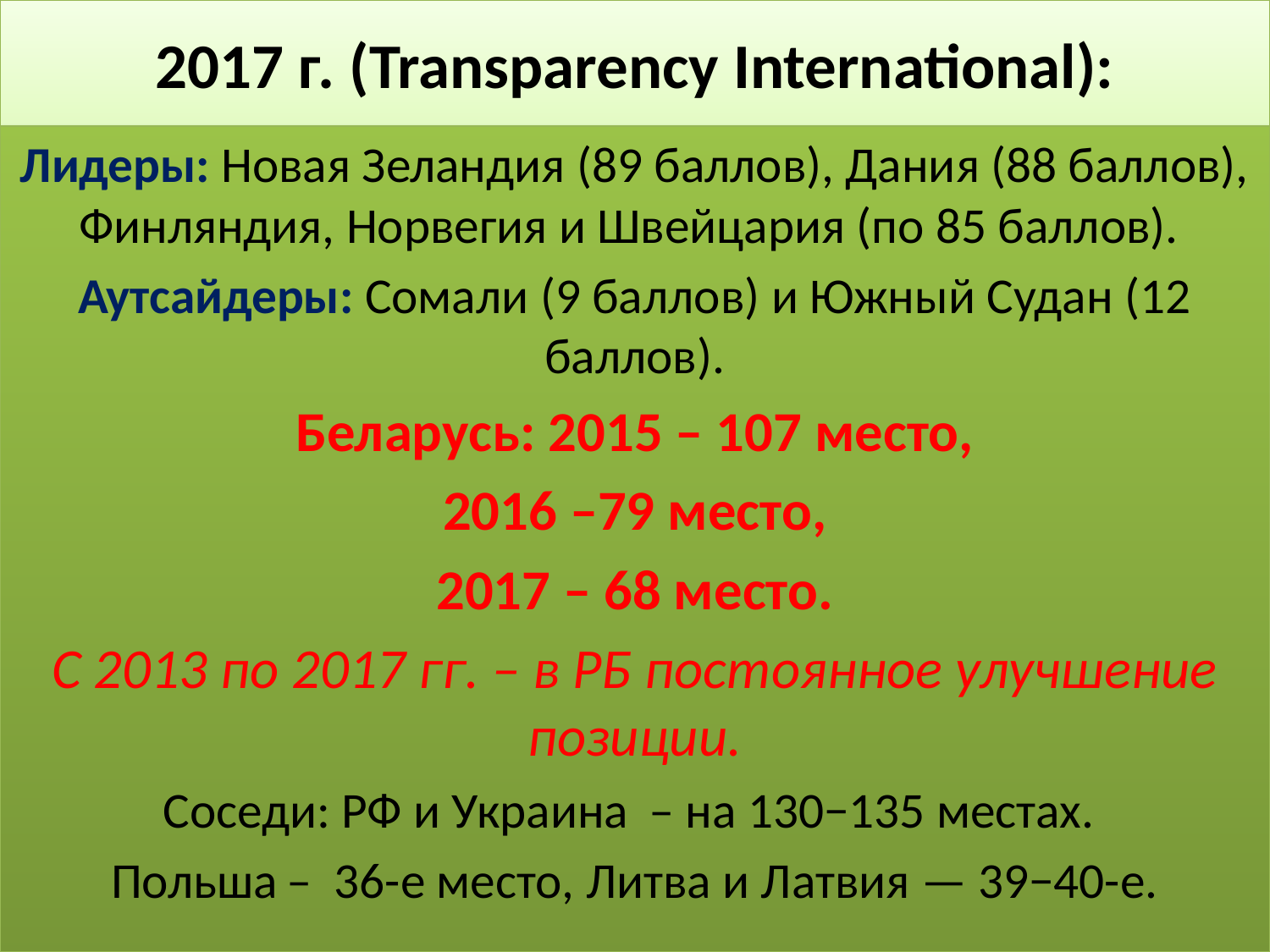

# 2017 г. (Transparency International):
Лидеры: Новая Зеландия (89 баллов), Дания (88 баллов), Финляндия, Норвегия и Швейцария (по 85 баллов).
Аутсайдеры: Сомали (9 баллов) и Южный Судан (12 баллов).
Беларусь: 2015 – 107 место,
2016 –79 место,
2017 – 68 место.
С 2013 по 2017 гг. – в РБ постоянное улучшение позиции.
Соседи: РФ и Украина   ̶  на 130−135 местах.
Польша  ̶   36-е место, Литва и Латвия — 39−40-е.
9